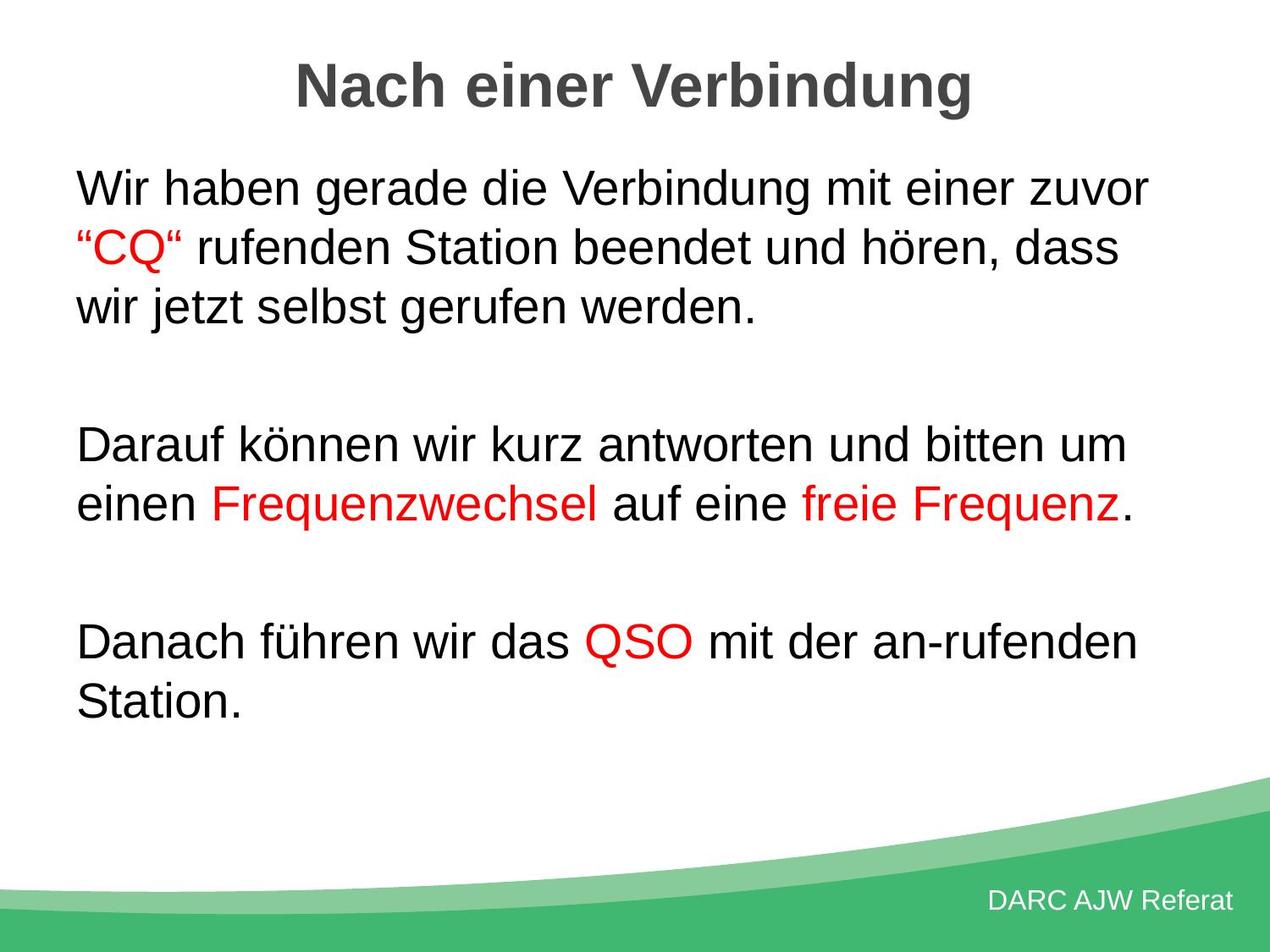

# Nach einer Verbindung
Wir haben gerade die Verbindung mit einer zuvor “CQ“ rufenden Station beendet und hören, dass wir jetzt selbst gerufen werden.

Darauf können wir kurz antworten und bitten um einen Frequenzwechsel auf eine freie Frequenz.

Danach führen wir das QSO mit der an-rufenden Station.